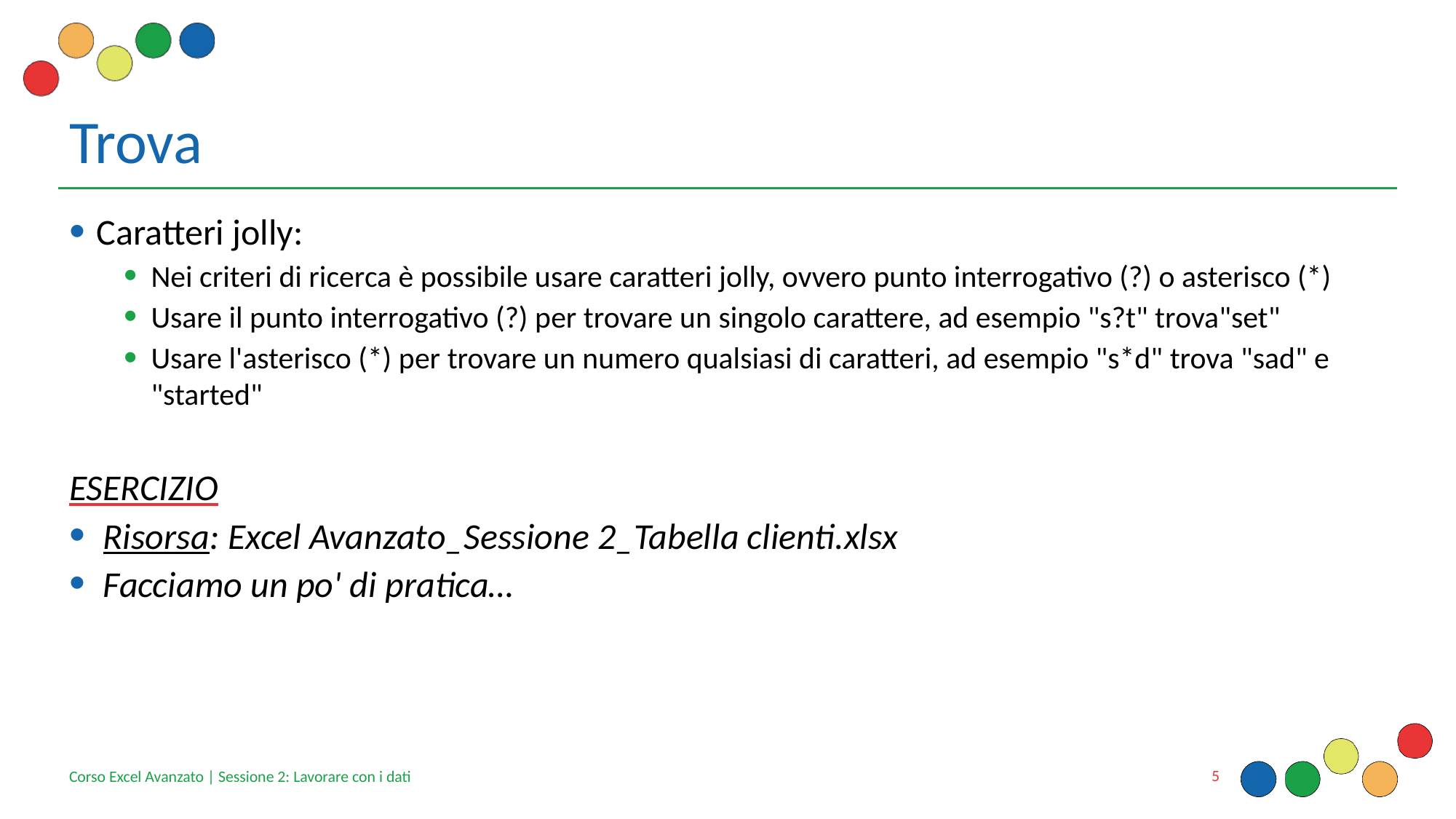

# Trova
Caratteri jolly:
Nei criteri di ricerca è possibile usare caratteri jolly, ovvero punto interrogativo (?) o asterisco (*)
Usare il punto interrogativo (?) per trovare un singolo carattere, ad esempio "s?t" trova"set"
Usare l'asterisco (*) per trovare un numero qualsiasi di caratteri, ad esempio "s*d" trova "sad" e "started"

ESERCIZIO
Risorsa: Excel Avanzato_Sessione 2_Tabella clienti.xlsx
Facciamo un po' di pratica…
5
Corso Excel Avanzato | Sessione 2: Lavorare con i dati